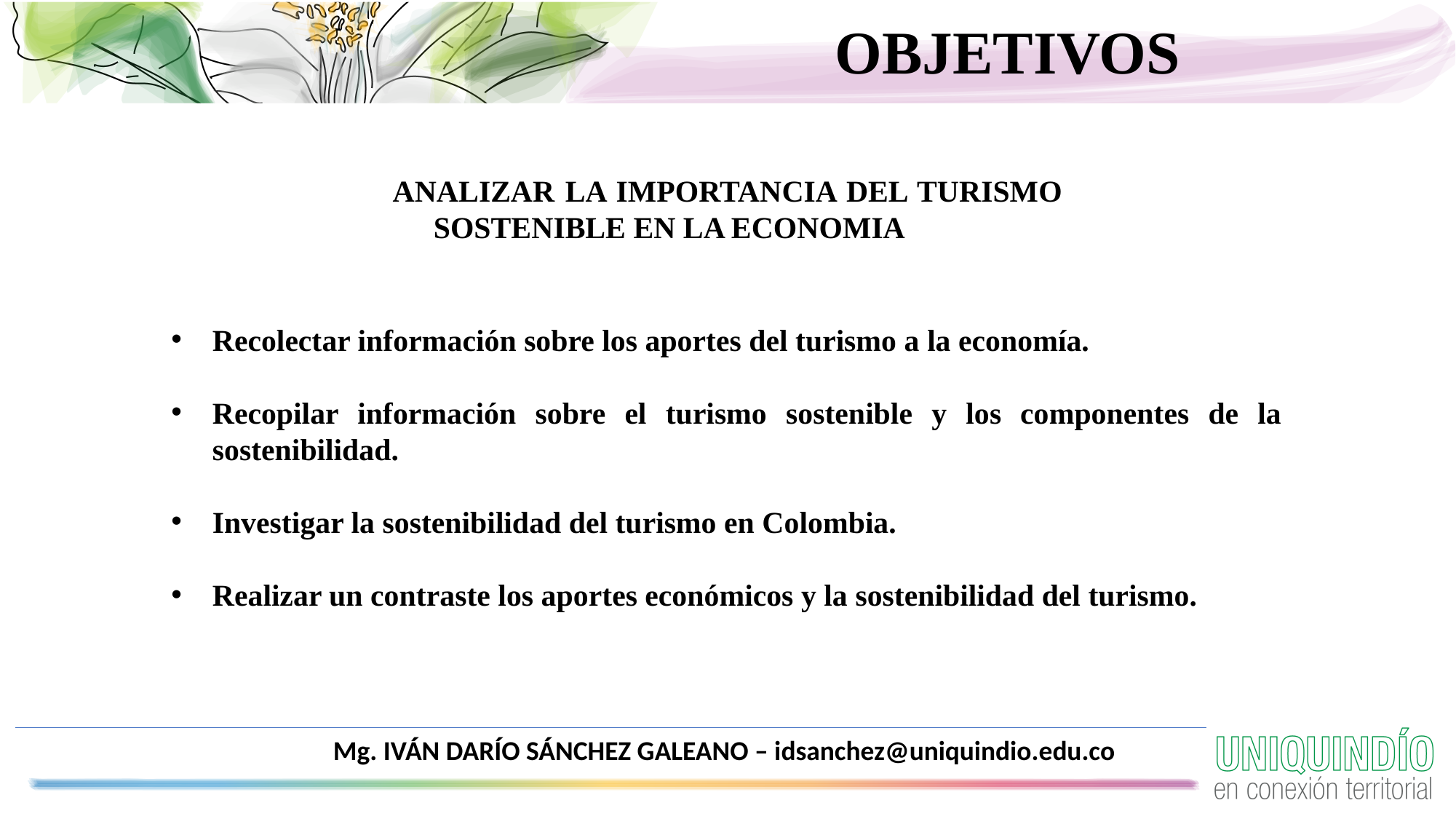

OBJETIVOS
ANALIZAR LA IMPORTANCIA DEL TURISMO SOSTENIBLE EN LA ECONOMIA
Recolectar información sobre los aportes del turismo a la economía.

Recopilar información sobre el turismo sostenible y los componentes de la sostenibilidad.

Investigar la sostenibilidad del turismo en Colombia.

Realizar un contraste los aportes económicos y la sostenibilidad del turismo.
Mg. IVÁN DARÍO SÁNCHEZ GALEANO – idsanchez@uniquindio.edu.co